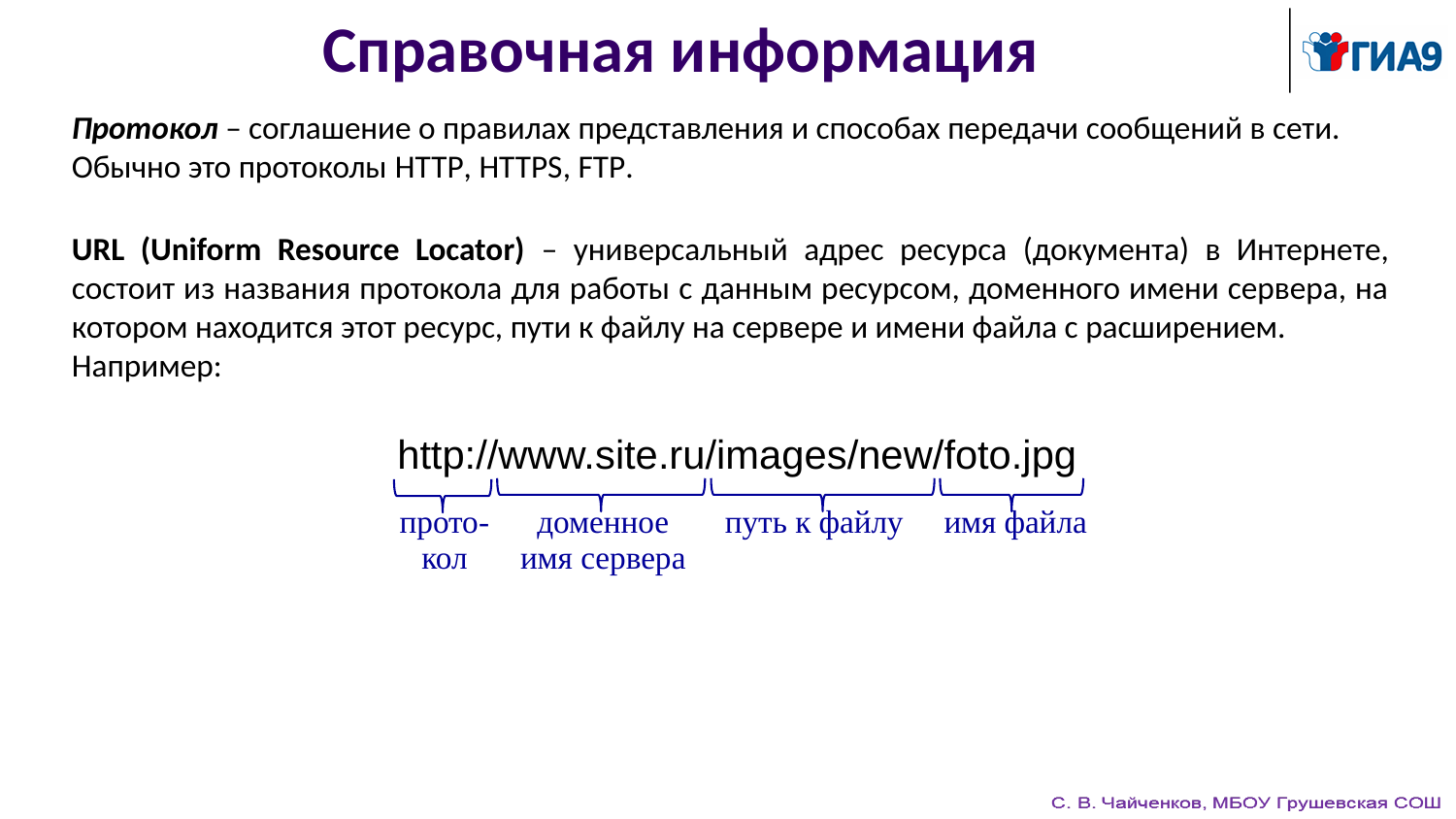

# Справочная информация
Протокол – соглашение о правилах представления и способах передачи сообщений в сети.
Обычно это протоколы HTTP, HTTPS, FTP.
URL (Uniform Resource Locator) – универсальный адрес ресурса (документа) в Интернете, состоит из названия протокола для работы с данным ресурсом, доменного имени сервера, на котором находится этот ресурс, пути к файлу на сервере и имени файла с расширением.
Например:
| http://www.site.ru/images/new/foto.jpg |  |  |  |
| --- | --- | --- | --- |
| прото-кол | доменное имя сервера | путь к файлу | имя файла |